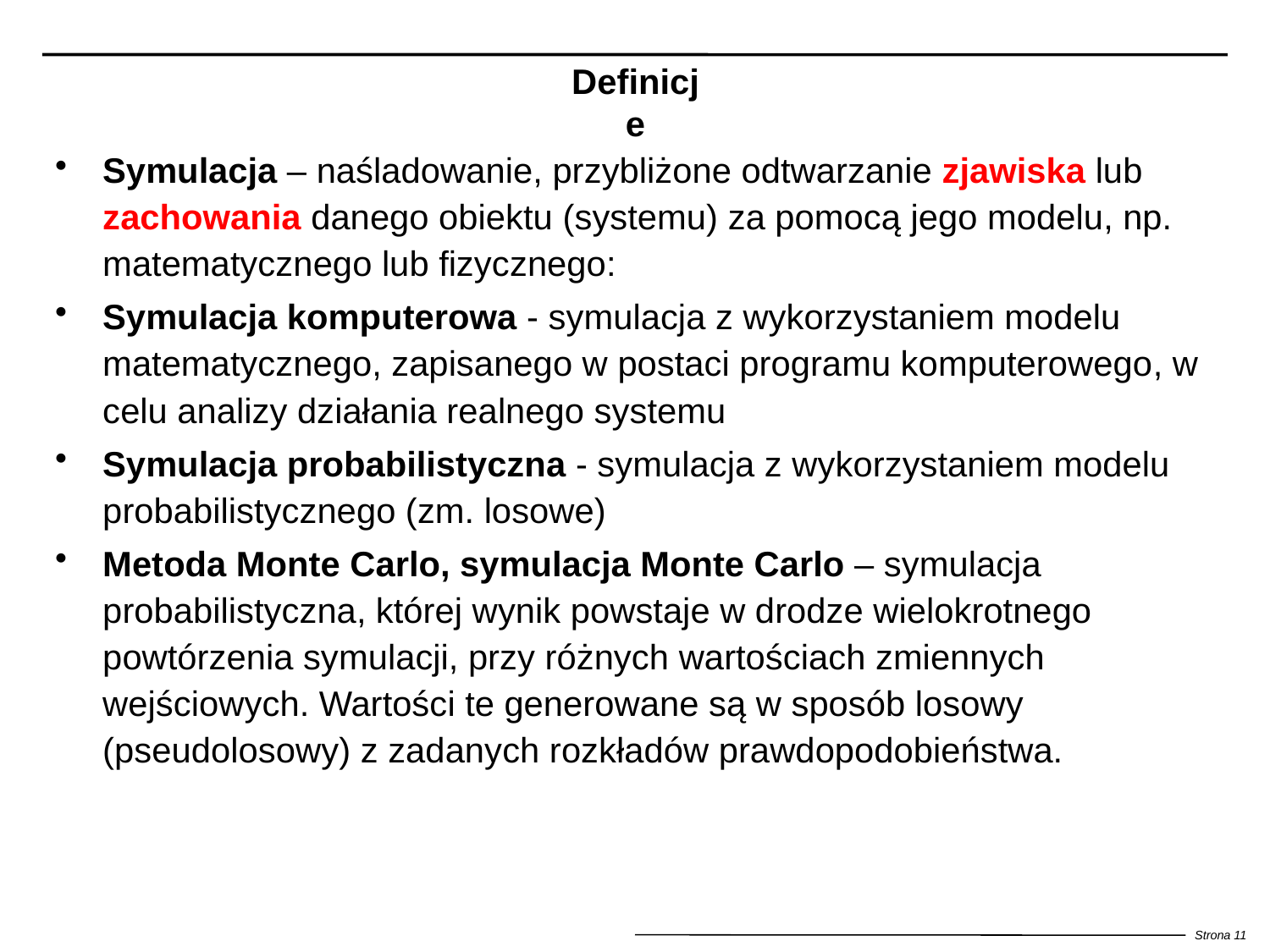

# Definicje
Symulacja – naśladowanie, przybliżone odtwarzanie zjawiska lub zachowania danego obiektu (systemu) za pomocą jego modelu, np. matematycznego lub fizycznego:
Symulacja komputerowa - symulacja z wykorzystaniem modelu matematycznego, zapisanego w postaci programu komputerowego, w celu analizy działania realnego systemu
Symulacja probabilistyczna - symulacja z wykorzystaniem modelu probabilistycznego (zm. losowe)
Metoda Monte Carlo, symulacja Monte Carlo – symulacja probabilistyczna, której wynik powstaje w drodze wielokrotnego powtórzenia symulacji, przy różnych wartościach zmiennych wejściowych. Wartości te generowane są w sposób losowy (pseudolosowy) z zadanych rozkładów prawdopodobieństwa.
Strona 11